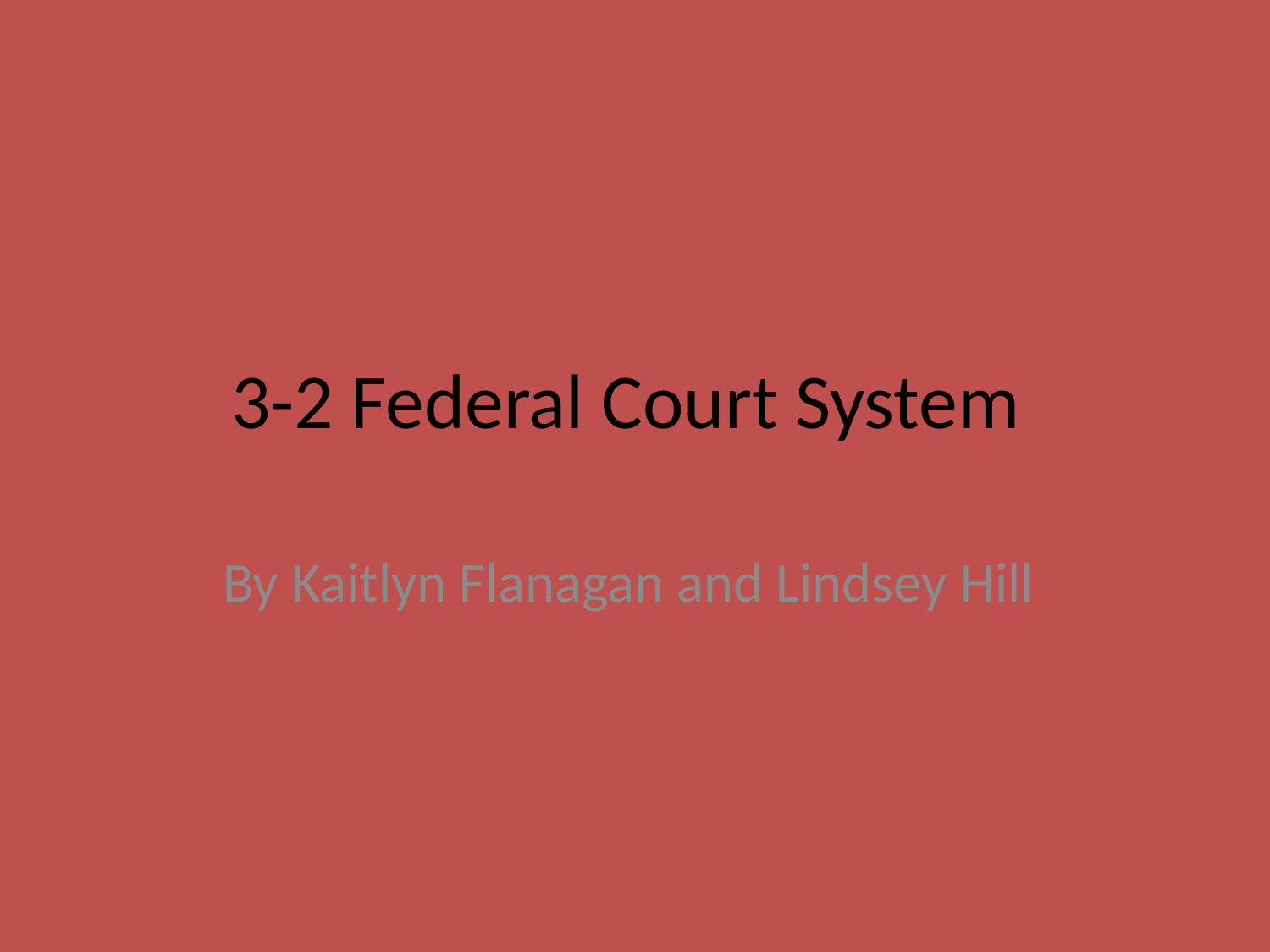

# 3-2 Federal Court System
By Kaitlyn Flanagan and Lindsey Hill